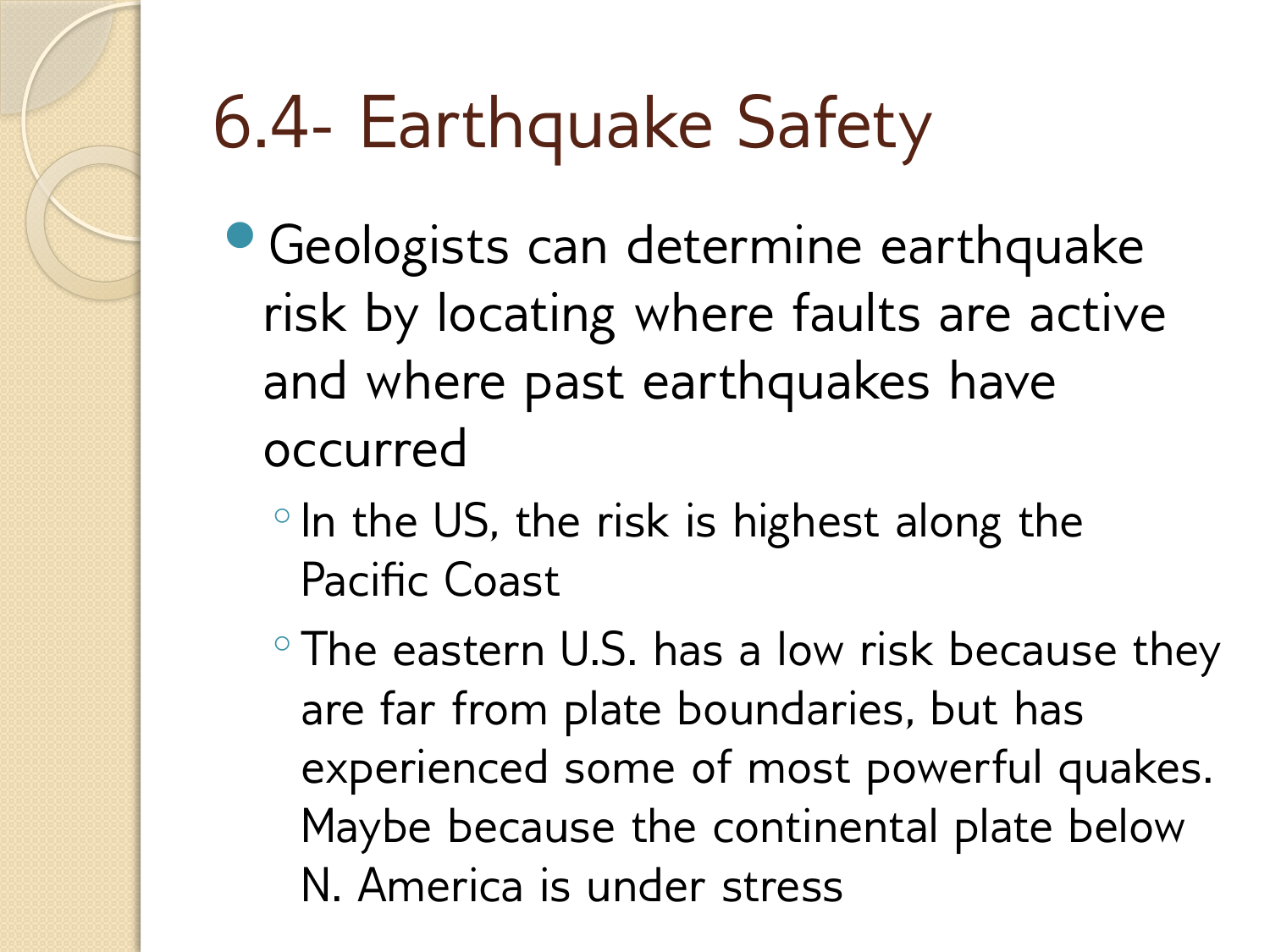

# 6.4- Earthquake Safety
Geologists can determine earthquake risk by locating where faults are active and where past earthquakes have occurred
In the US, the risk is highest along the Pacific Coast
The eastern U.S. has a low risk because they are far from plate boundaries, but has experienced some of most powerful quakes. Maybe because the continental plate below N. America is under stress